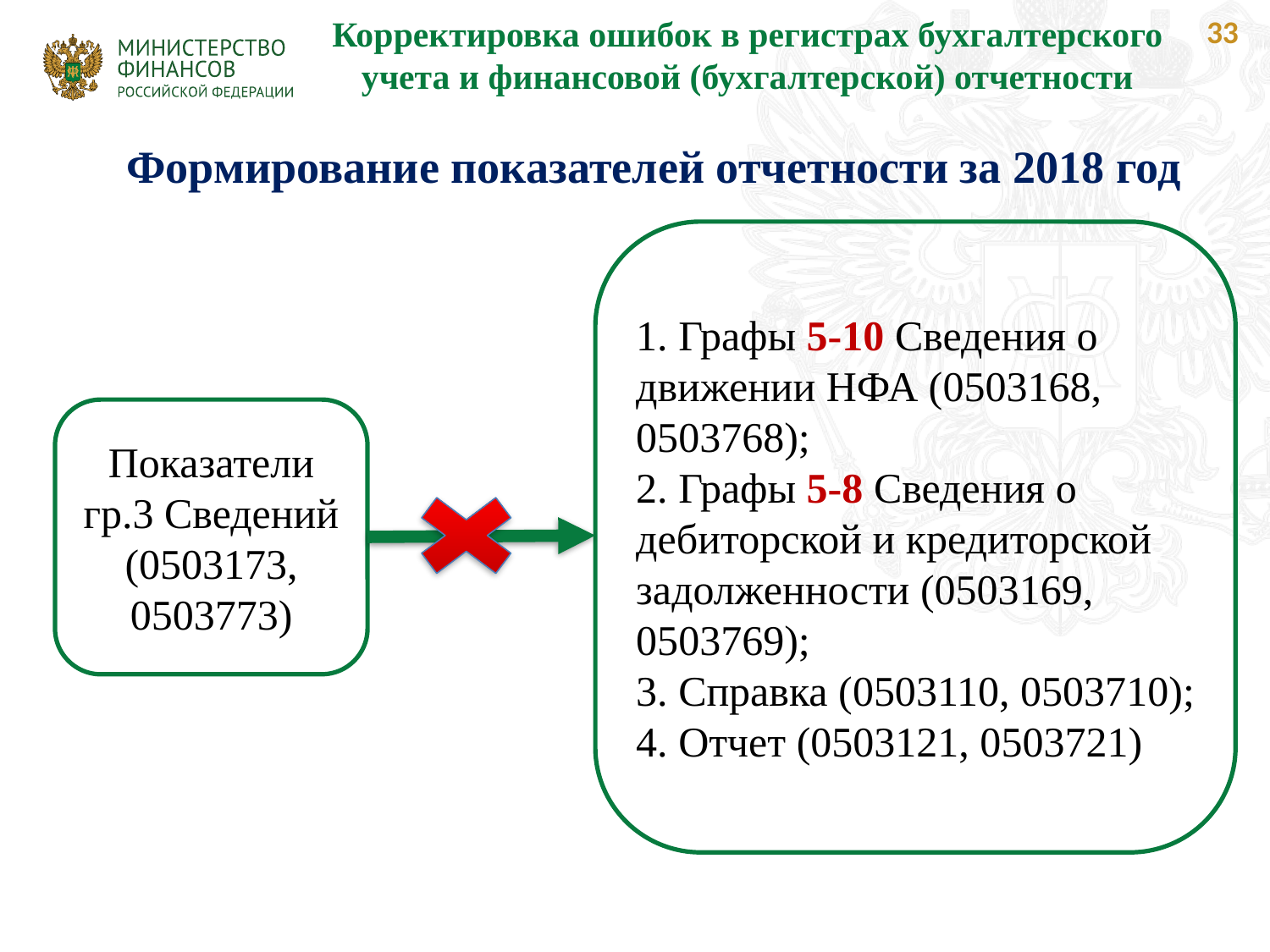

# Корректировка ошибок в регистрах бухгалтерского учета и финансовой (бухгалтерской) отчетности
33
Формирование показателей отчетности за 2018 год
1. Графы 5-10 Сведения о движении НФА (0503168, 0503768);
2. Графы 5-8 Сведения о дебиторской и кредиторской задолженности (0503169, 0503769);
3. Справка (0503110, 0503710);
4. Отчет (0503121, 0503721)
Показатели
гр.3 Сведений (0503173, 0503773)